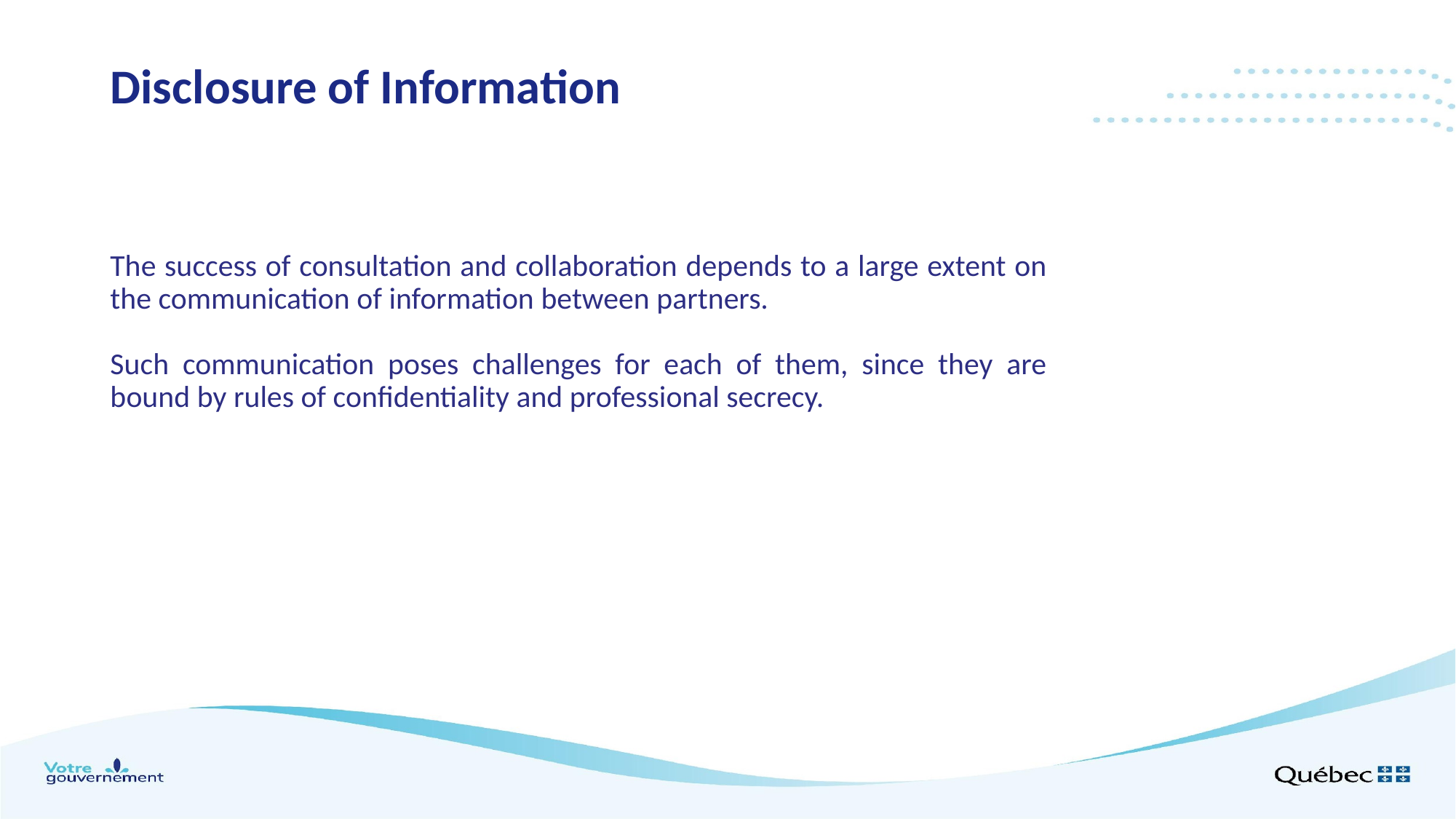

# Disclosure of Information
The success of consultation and collaboration depends to a large extent on the communication of information between partners.

Such communication poses challenges for each of them, since they are bound by rules of confidentiality and professional secrecy.